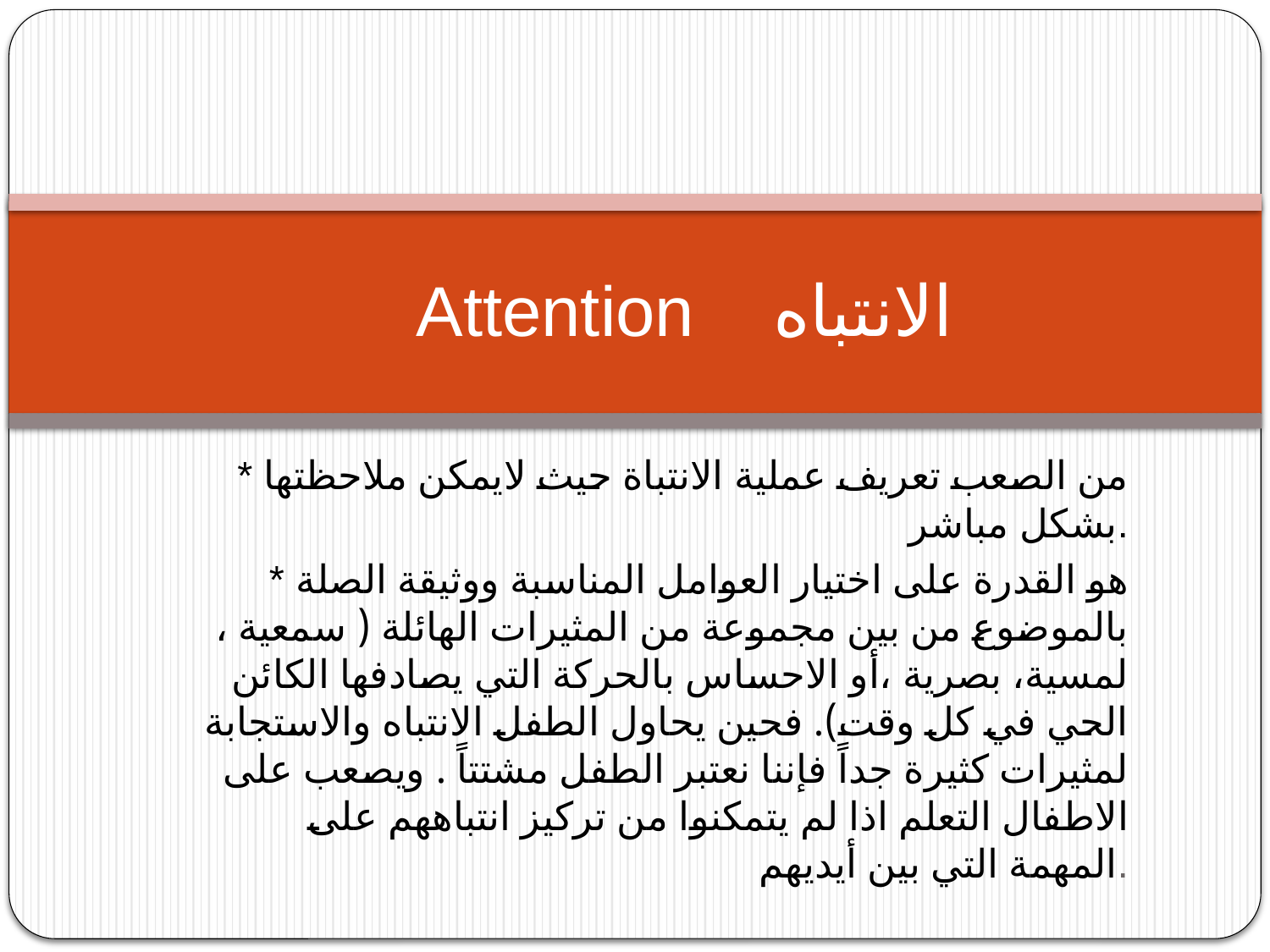

# Attention    الانتباه
* من الصعب تعريف عملية الانتباة حيث لايمكن ملاحظتها بشكل مباشر.
* هو القدرة على اختيار العوامل المناسبة ووثيقة الصلة بالموضوع من بين مجموعة من المثيرات الهائلة ( سمعية ، لمسية، بصرية ،أو الاحساس بالحركة التي يصادفها الكائن الحي في كل وقت). فحين يحاول الطفل الانتباه والاستجابة لمثيرات كثيرة جداً فإننا نعتبر الطفل مشتتاً . ويصعب على الاطفال التعلم اذا لم يتمكنوا من تركيز انتباههم على المهمة التي بين أيديهم.